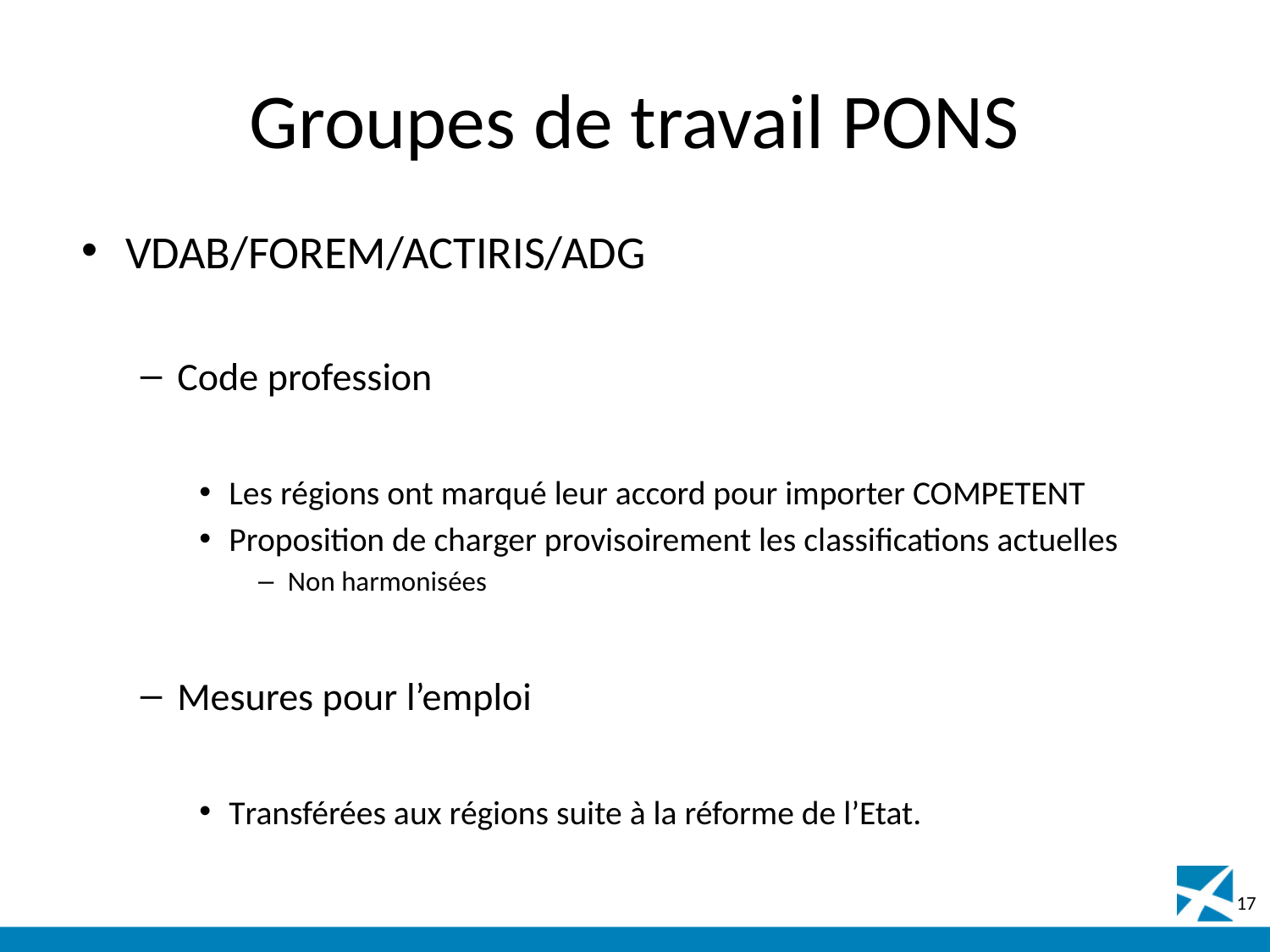

# Groupes de travail PONS
VDAB/FOREM/ACTIRIS/ADG

Code profession

Les régions ont marqué leur accord pour importer COMPETENT
Proposition de charger provisoirement les classifications actuelles
Non harmonisées

Mesures pour l’emploi

Transférées aux régions suite à la réforme de l’Etat.